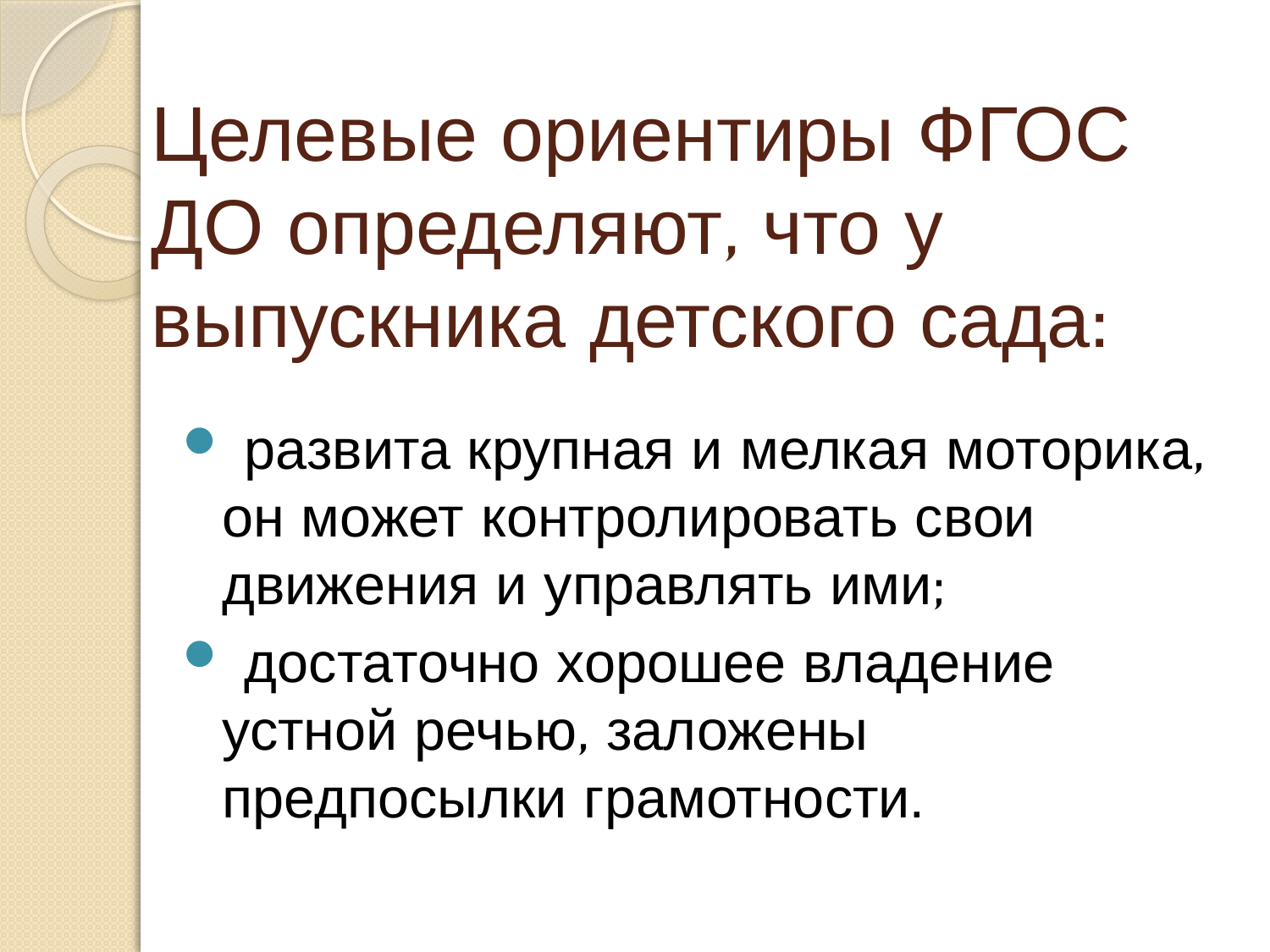

# Целевые ориентиры ФГОС ДО определяют, что у выпускника детского сада:
 развита крупная и мелкая моторика, он может контролировать свои движения и управлять ими;
 достаточно хорошее владение устной речью, заложены предпосылки грамотности.